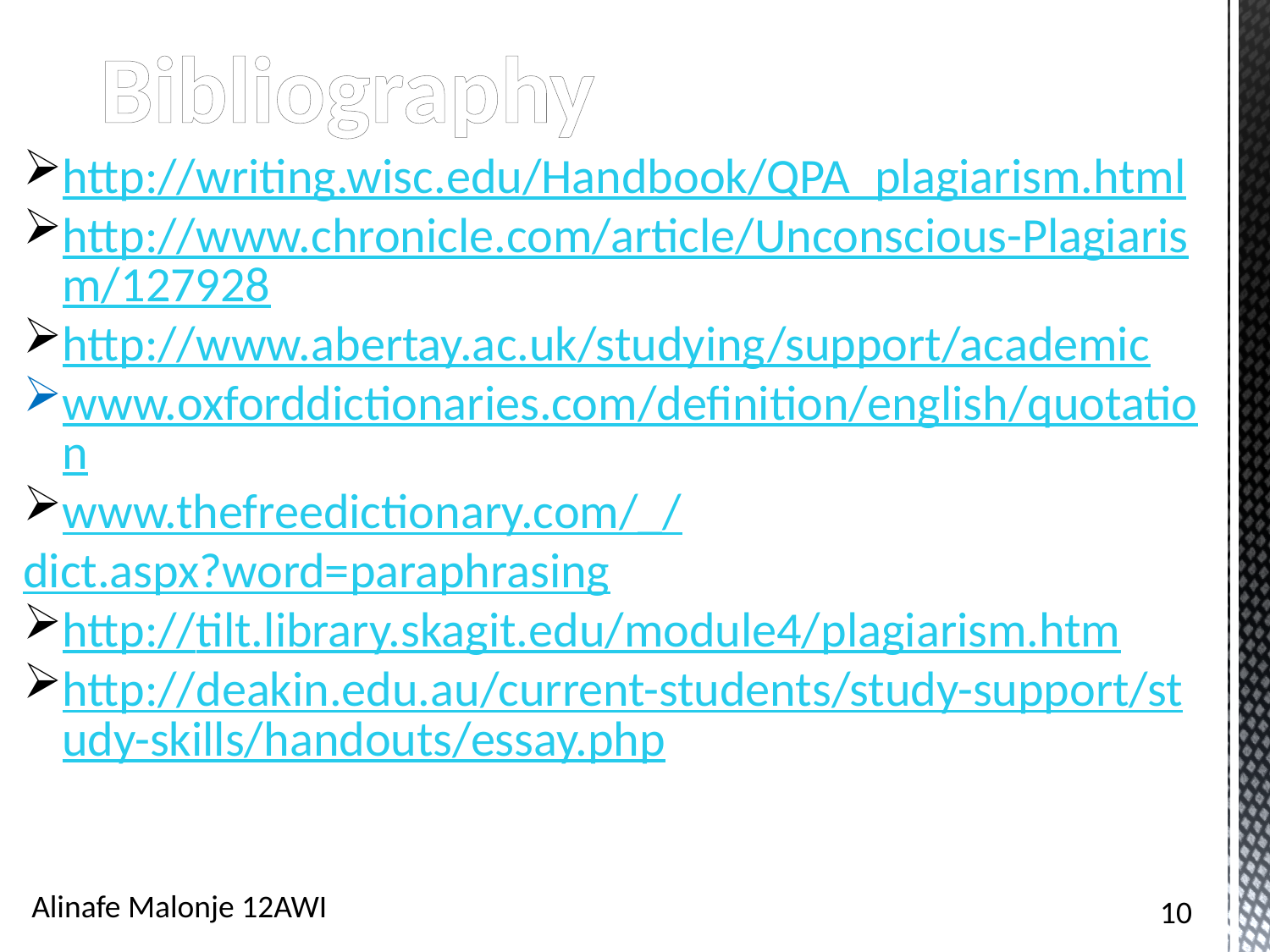

Bibliography
http://writing.wisc.edu/Handbook/QPA_plagiarism.html
http://www.chronicle.com/article/Unconscious-Plagiarism/127928
http://www.abertay.ac.uk/studying/support/academic
www.oxforddictionaries.com/definition/english/quotation
www.thefreedictionary.com/_/dict.aspx?word=paraphrasing
http://tilt.library.skagit.edu/module4/plagiarism.htm
http://deakin.edu.au/current-students/study-support/study-skills/handouts/essay.php